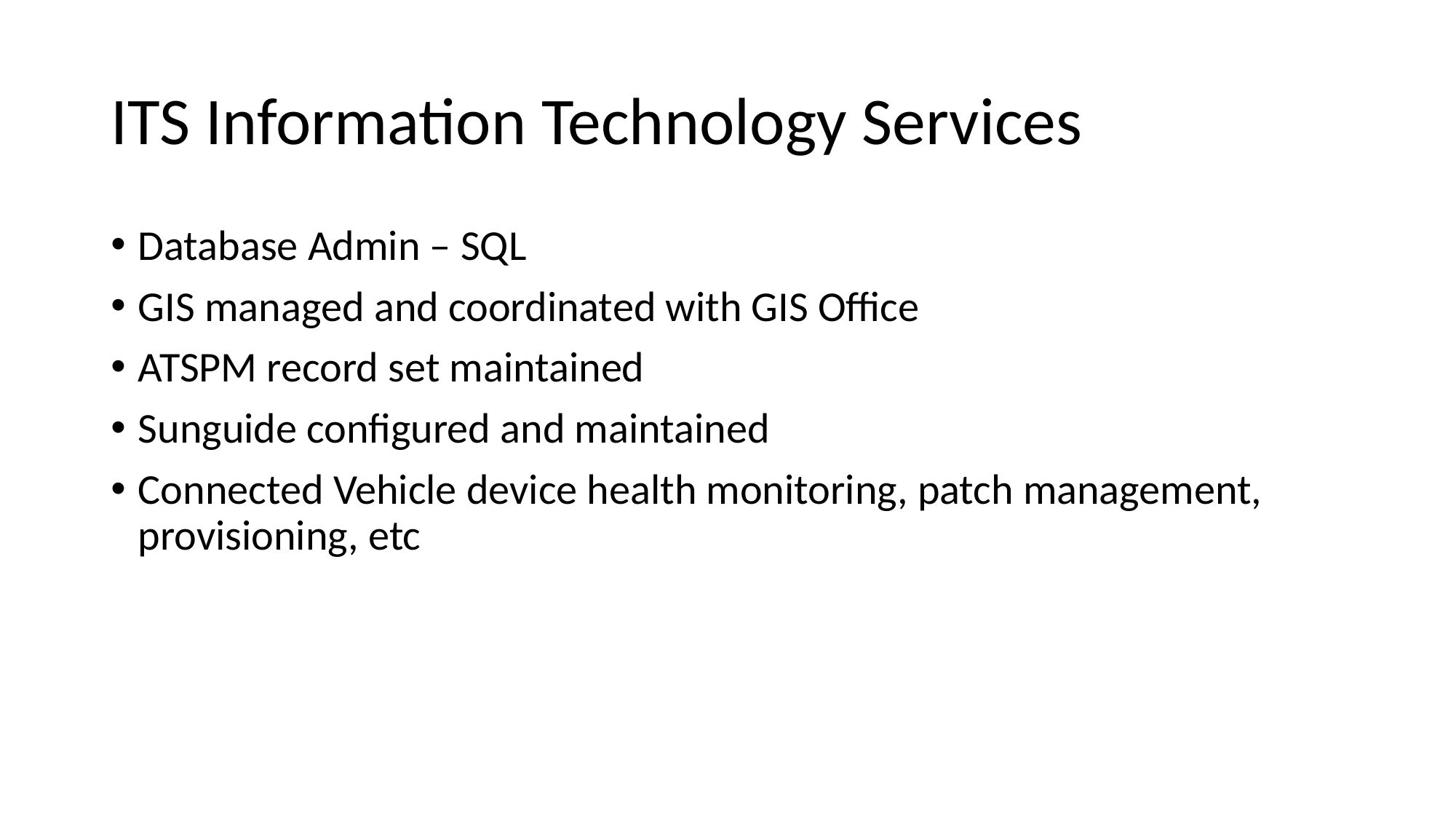

# ITS Information Technology Services
Database Admin – SQL
GIS managed and coordinated with GIS Office
ATSPM record set maintained
Sunguide configured and maintained
Connected Vehicle device health monitoring, patch management, provisioning, etc